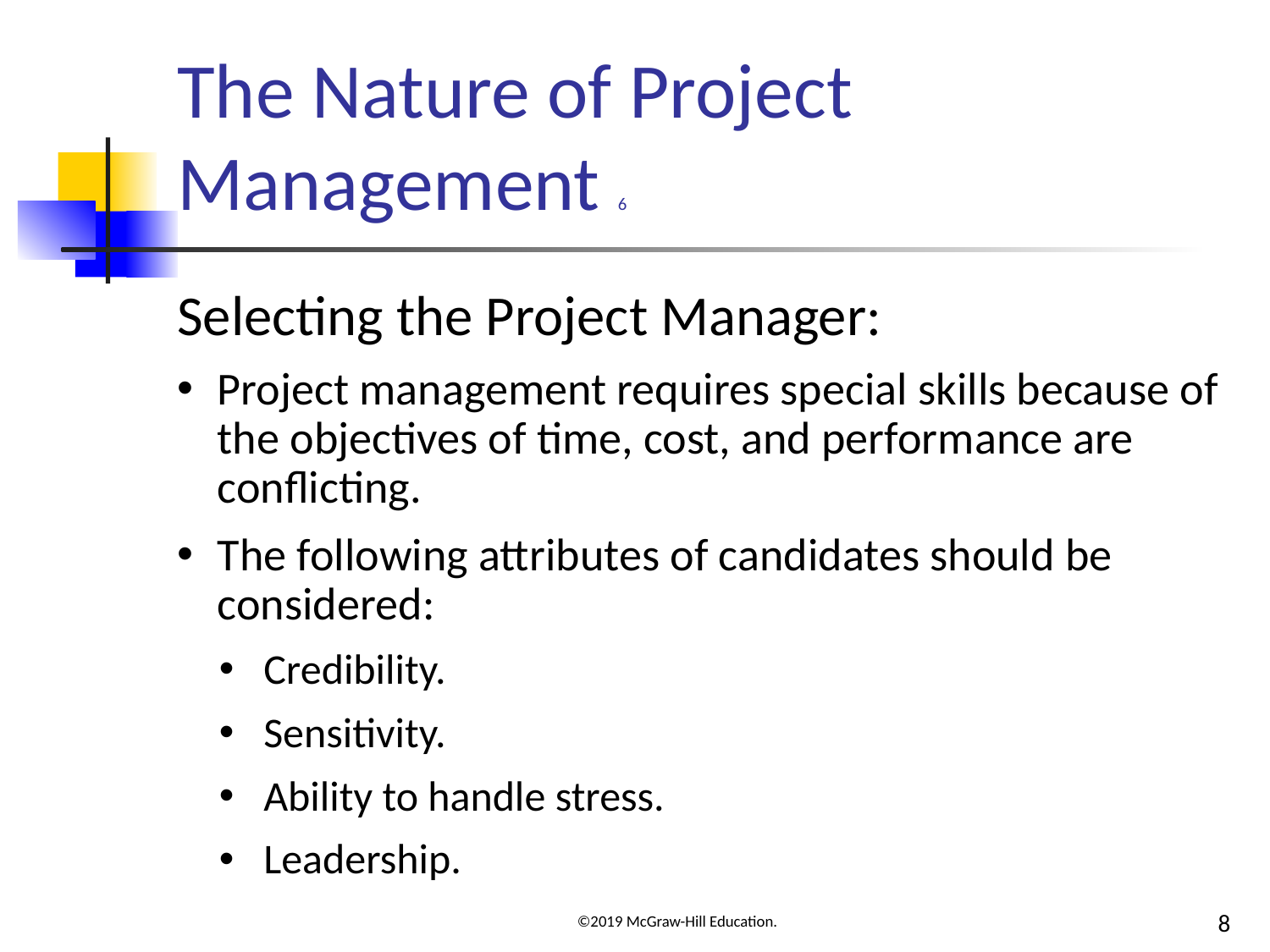

# The Nature of Project Management 6
Selecting the Project Manager:
Project management requires special skills because of the objectives of time, cost, and performance are conflicting.
The following attributes of candidates should be considered:
Credibility.
Sensitivity.
Ability to handle stress.
Leadership.